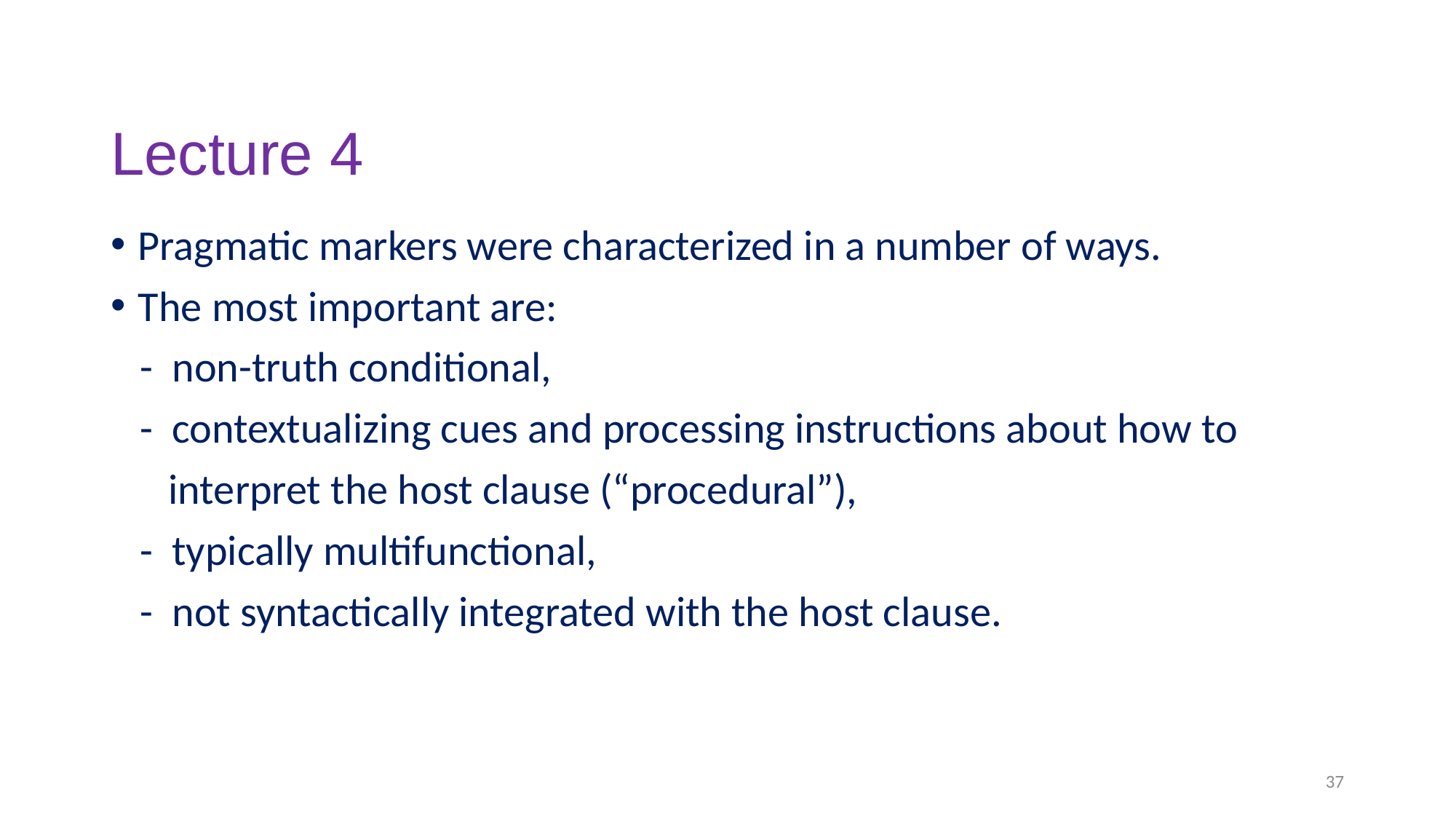

# Lecture 4
Pragmatic markers were characterized in a number of ways.
The most important are:
   -  non-truth conditional,
   -  contextualizing cues and processing instructions about how to
      interpret the host clause (“procedural”),
   -  typically multifunctional,
   -  not syntactically integrated with the host clause.

37